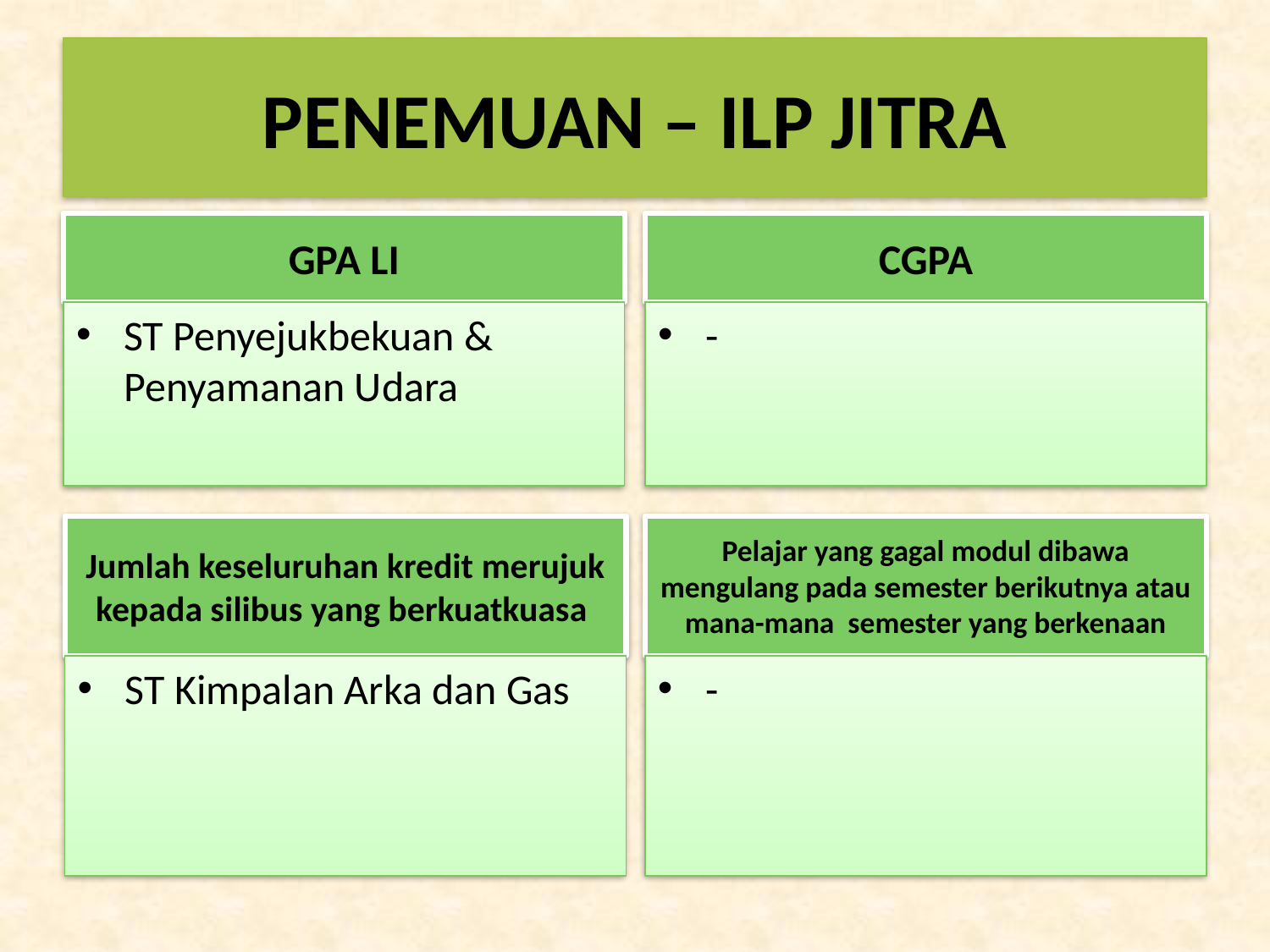

# PENEMUAN – ILP JITRA
GPA LI
CGPA
ST Penyejukbekuan & Penyamanan Udara
-
Jumlah keseluruhan kredit merujuk kepada silibus yang berkuatkuasa
Pelajar yang gagal modul dibawa mengulang pada semester berikutnya atau mana-mana  semester yang berkenaan
ST Kimpalan Arka dan Gas
-